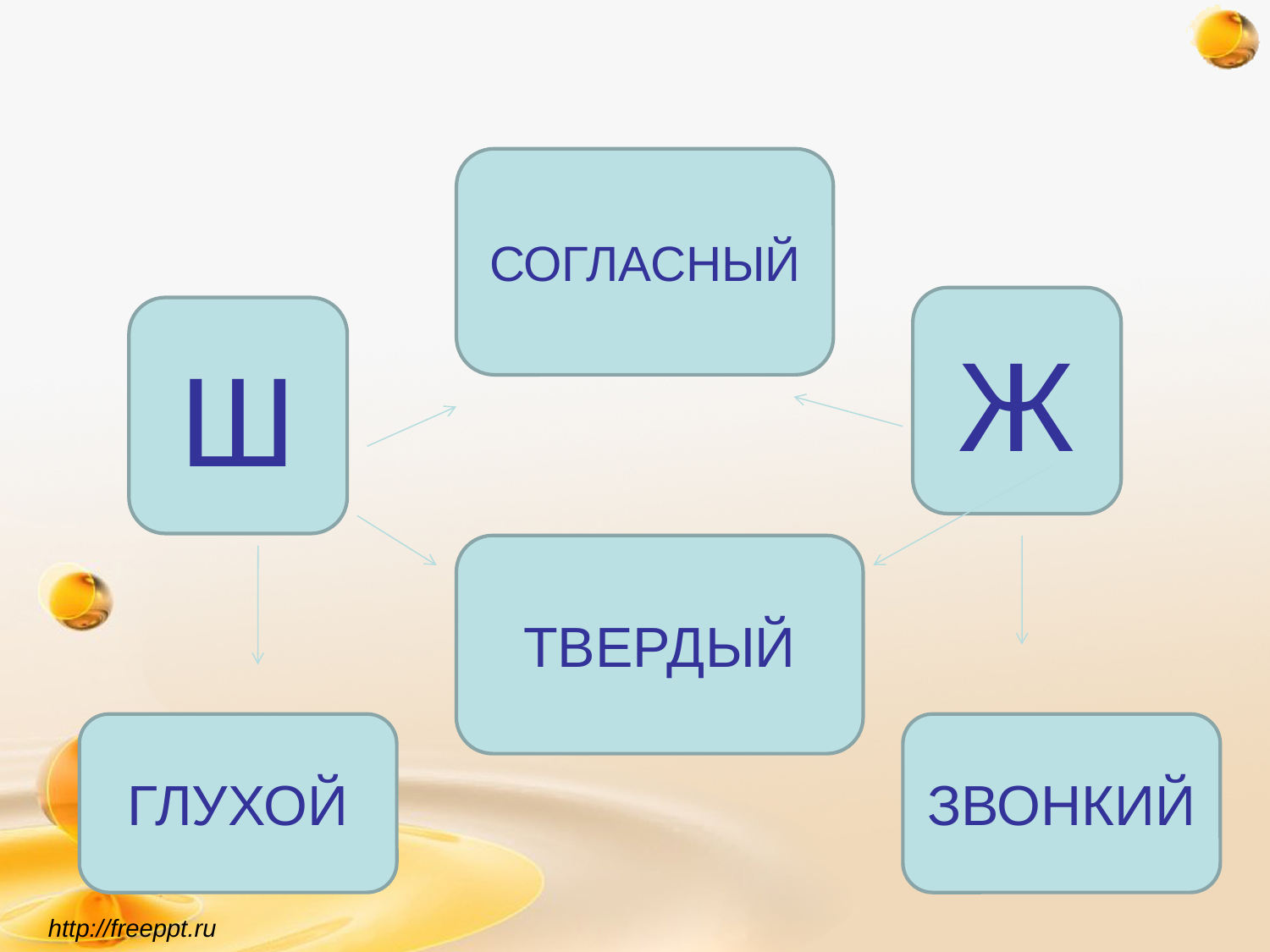

СОГЛАСНЫЙ
Ж
Ш
ТВЕРДЫЙ
ГЛУХОЙ
ЗВОНКИЙ
http://freeppt.ru